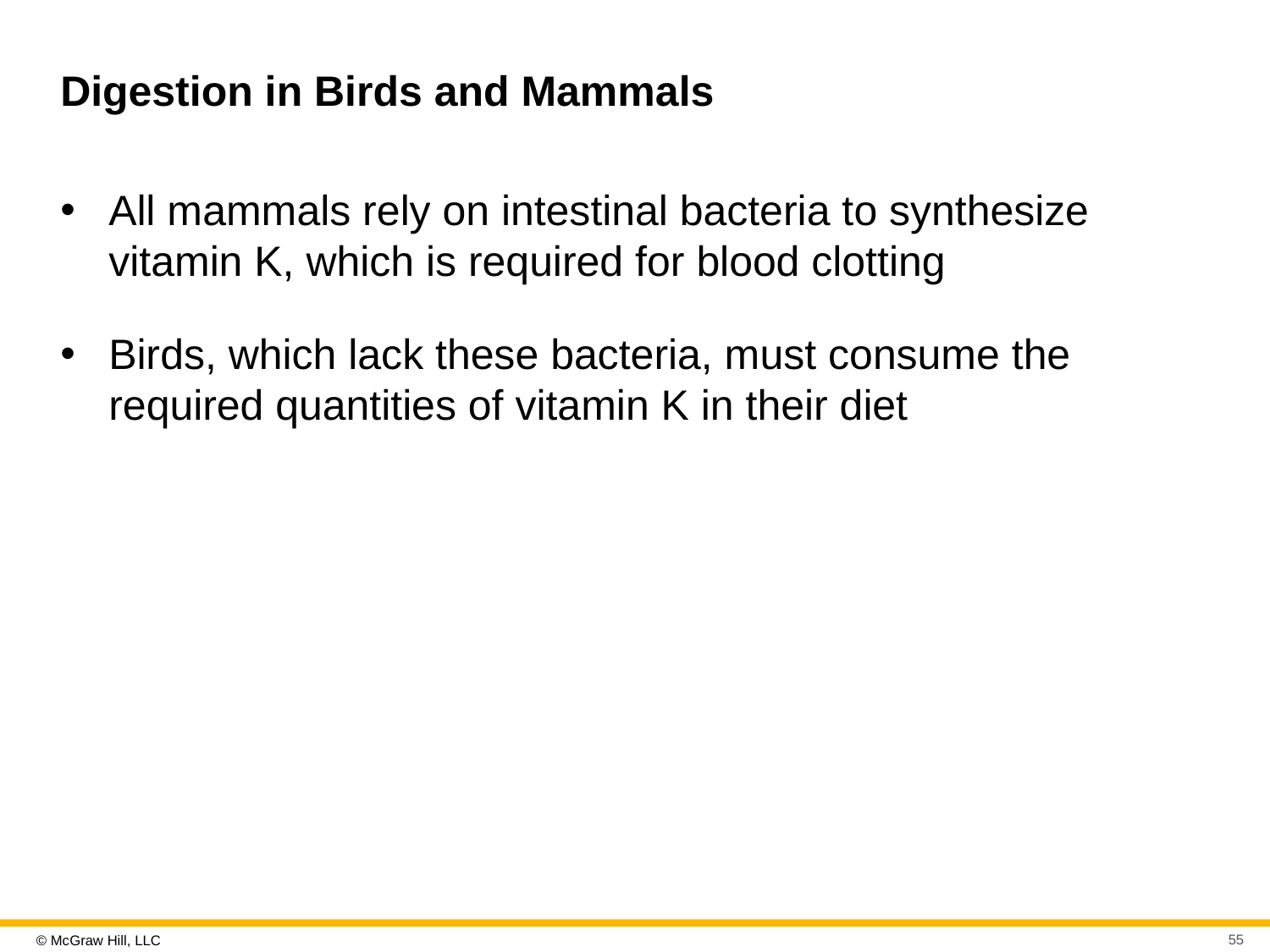

# Digestion in Birds and Mammals
All mammals rely on intestinal bacteria to synthesize vitamin K, which is required for blood clotting
Birds, which lack these bacteria, must consume the required quantities of vitamin K in their diet
55